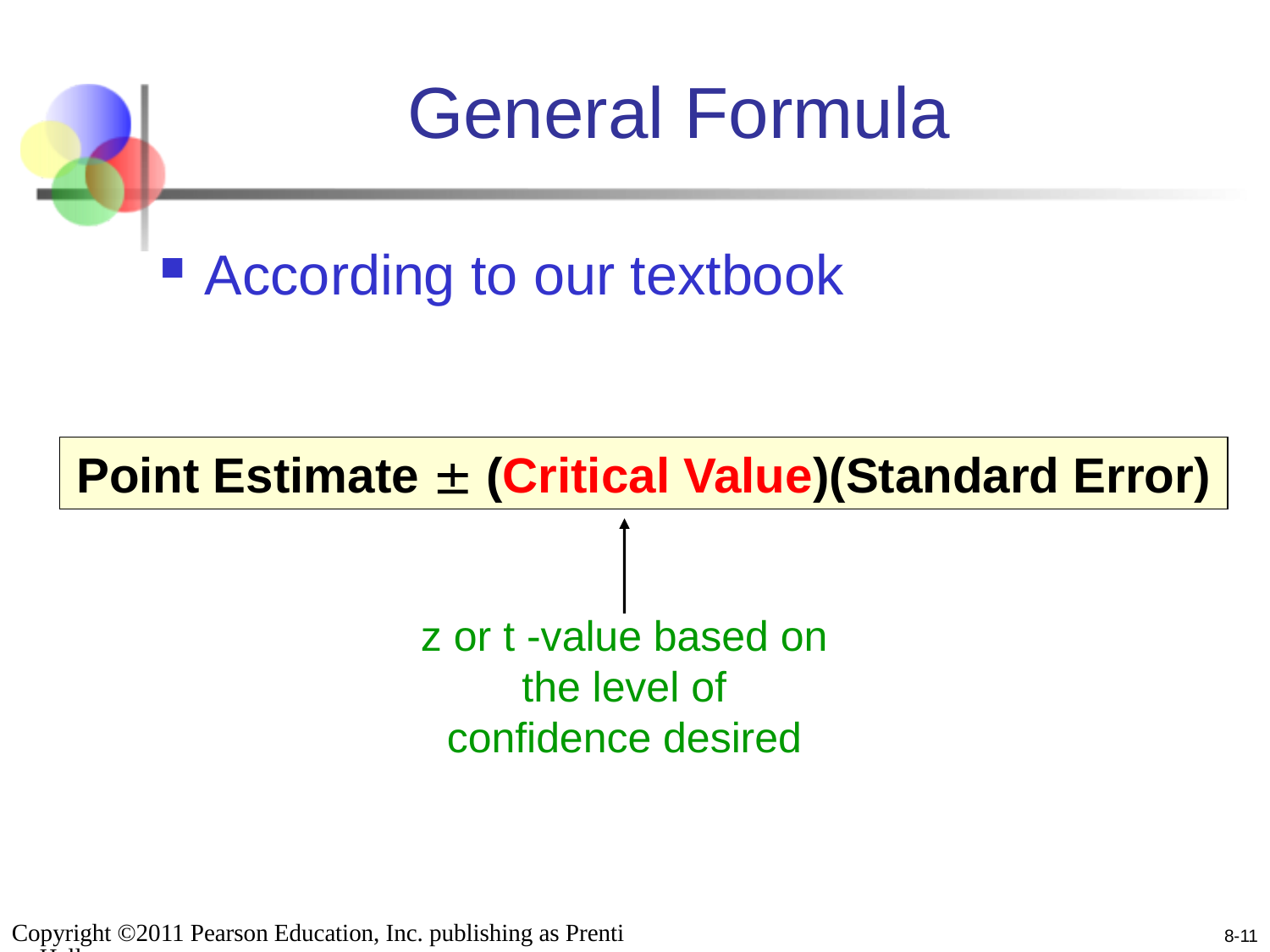

# General Formula
According to our textbook
Point Estimate ± (Critical Value)(Standard Error)

z or t -value based on the level of confidence desired
8-11
Copyright ©2011 Pearson Education, Inc. publishing as Prentice Hall